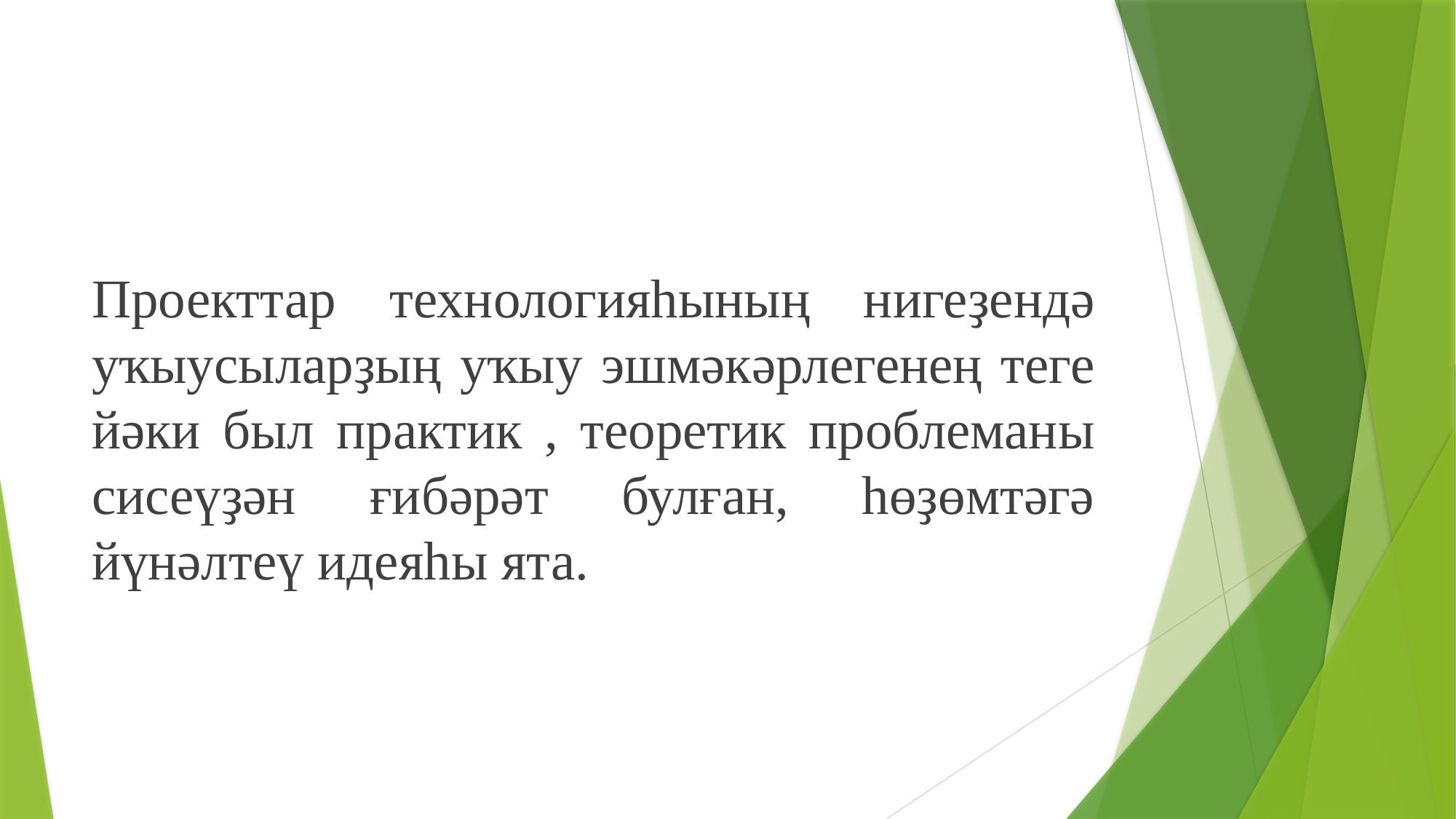

#
Проекттар технологияһының нигеҙендә уҡыусыларҙың уҡыу эшмәкәрлегенең теге йәки был практик , теоретик проблеманы сисеүҙән ғибәрәт булған, һөҙөмтәгә йүнәлтеү идеяһы ята.